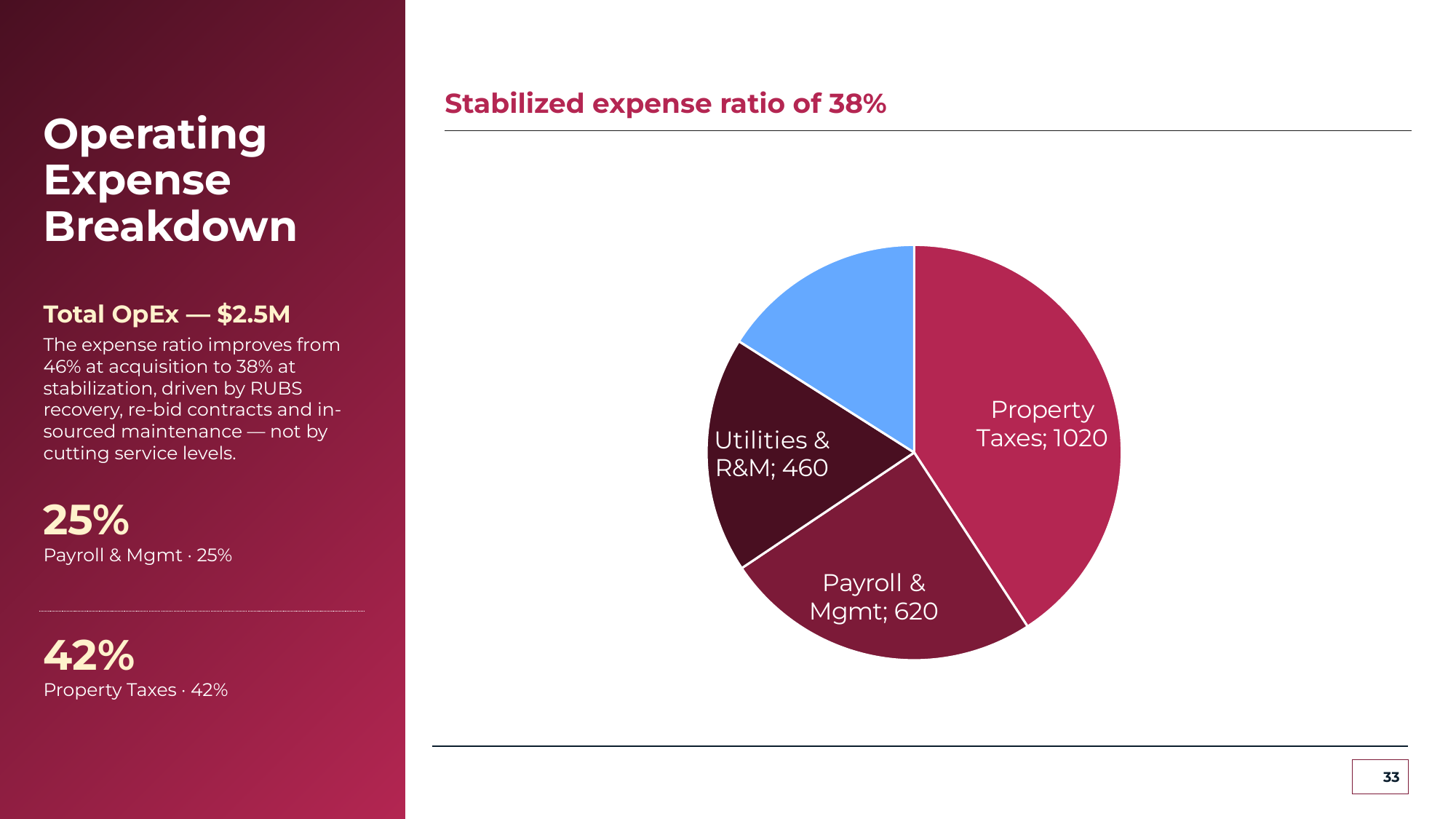

# Operating Expense Breakdown
Stabilized expense ratio of 38%

### Chart

| Category | OpEx ($K) |
|---|---|
| Property Taxes | 1020.0 |
| Payroll & Mgmt | 620.0 |
| Utilities & R&M | 460.0 |
| Insurance & Admin | 400.0 |
Total OpEx — $2.5M
The expense ratio improves from 46% at acquisition to 38% at stabilization, driven by RUBS recovery, re-bid contracts and in-sourced maintenance — not by cutting service levels.
25%
Payroll & Mgmt · 25%
42%
Property Taxes · 42%
33